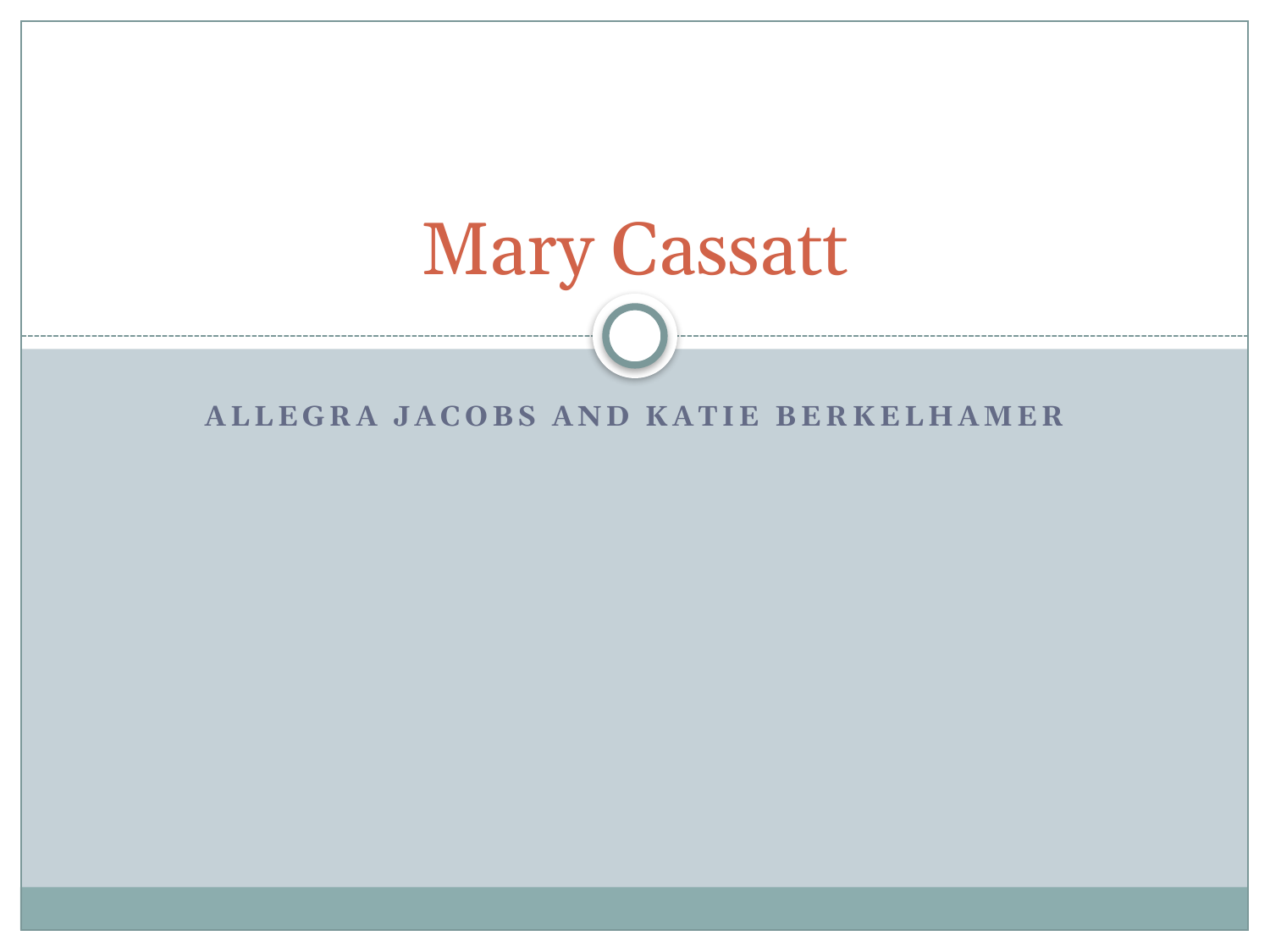

# Mary Cassatt
Allegra jacobs and katie berkelhamer